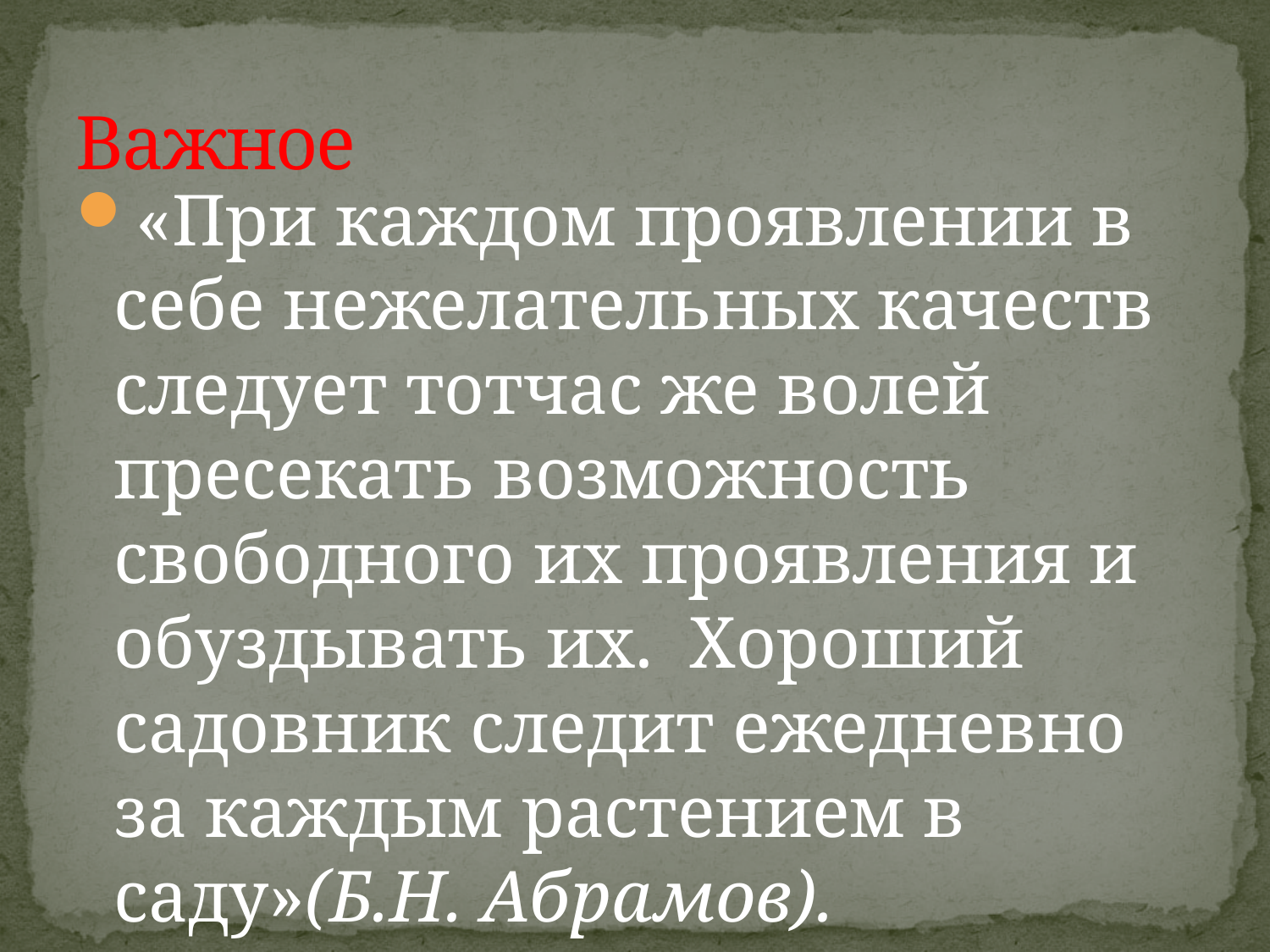

# Важное
«При каждом проявлении в себе нежелательных качеств следует тотчас же волей пресекать возможность свободного их проявления и обуздывать их.  Хороший садовник следит ежедневно за каждым растением в саду»(Б.Н. Абрамов).